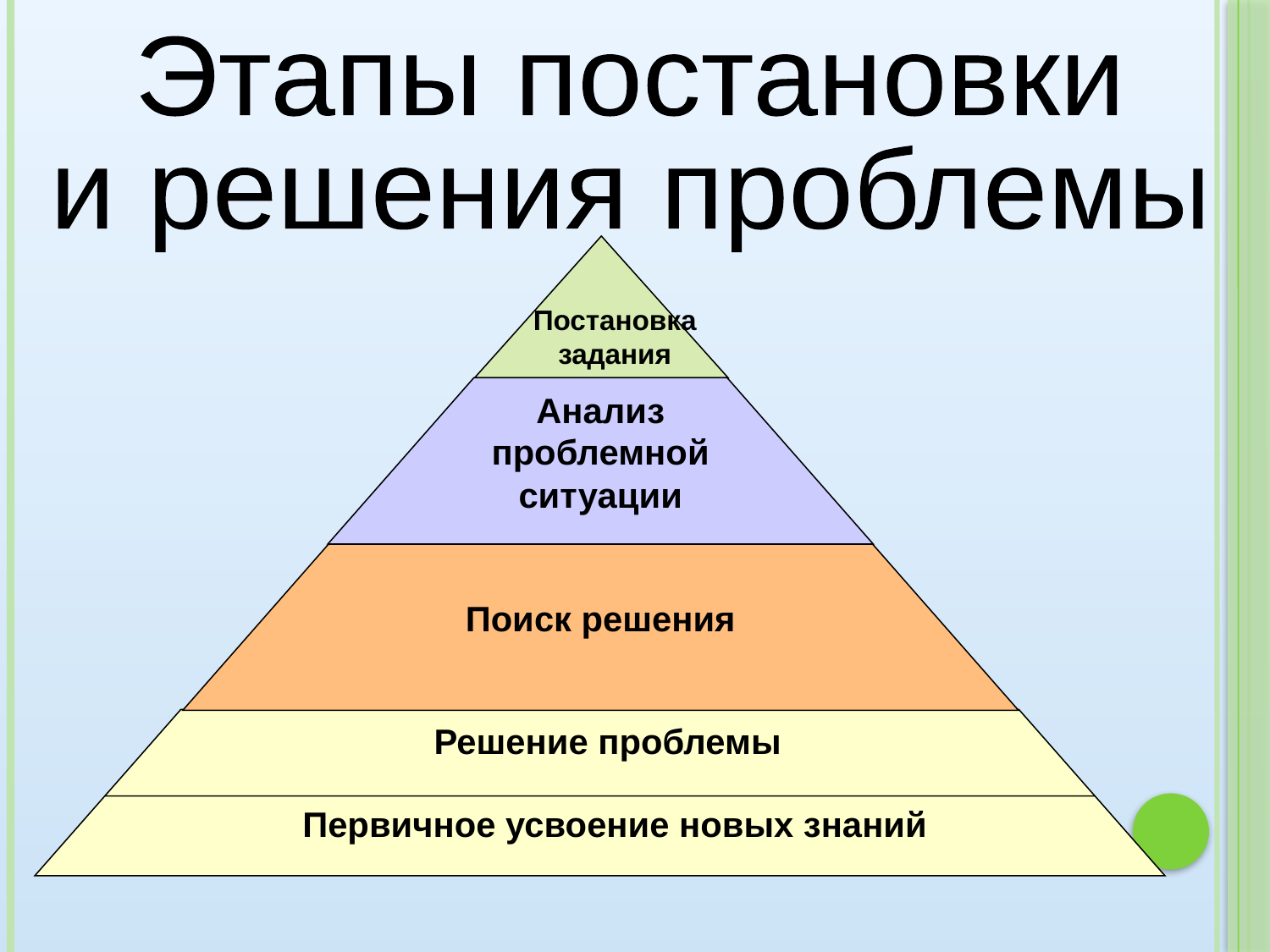

Этапы постановки
и решения проблемы

Постановка
задания
Анализ проблемной ситуации

Поиск решения
       Решение проблемы

Первичное усвоение новых знаний